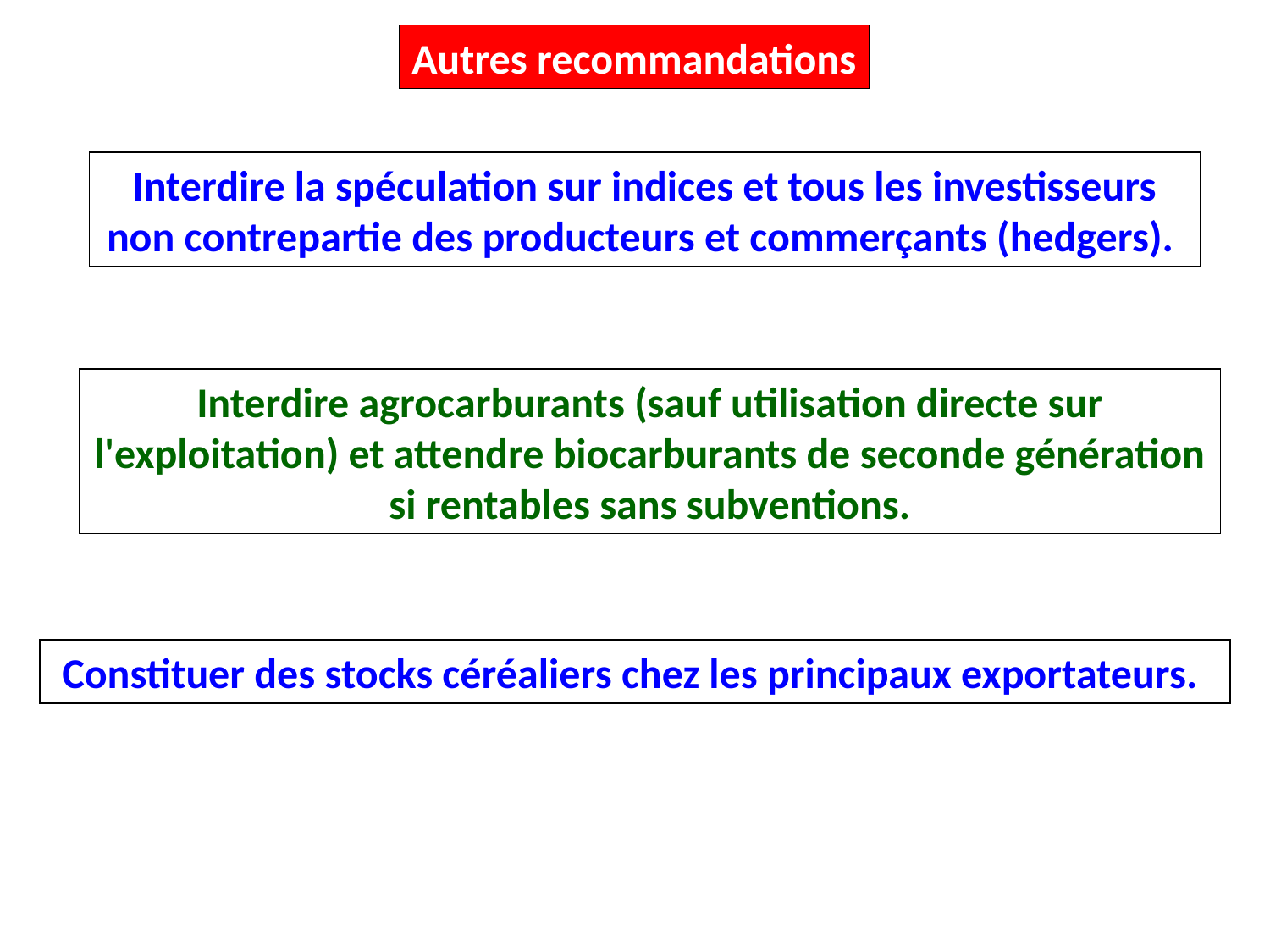

Autres recommandations
Interdire la spéculation sur indices et tous les investisseurs
non contrepartie des producteurs et commerçants (hedgers).
Interdire agrocarburants (sauf utilisation directe sur l'exploitation) et attendre biocarburants de seconde génération si rentables sans subventions.
Constituer des stocks céréaliers chez les principaux exportateurs.